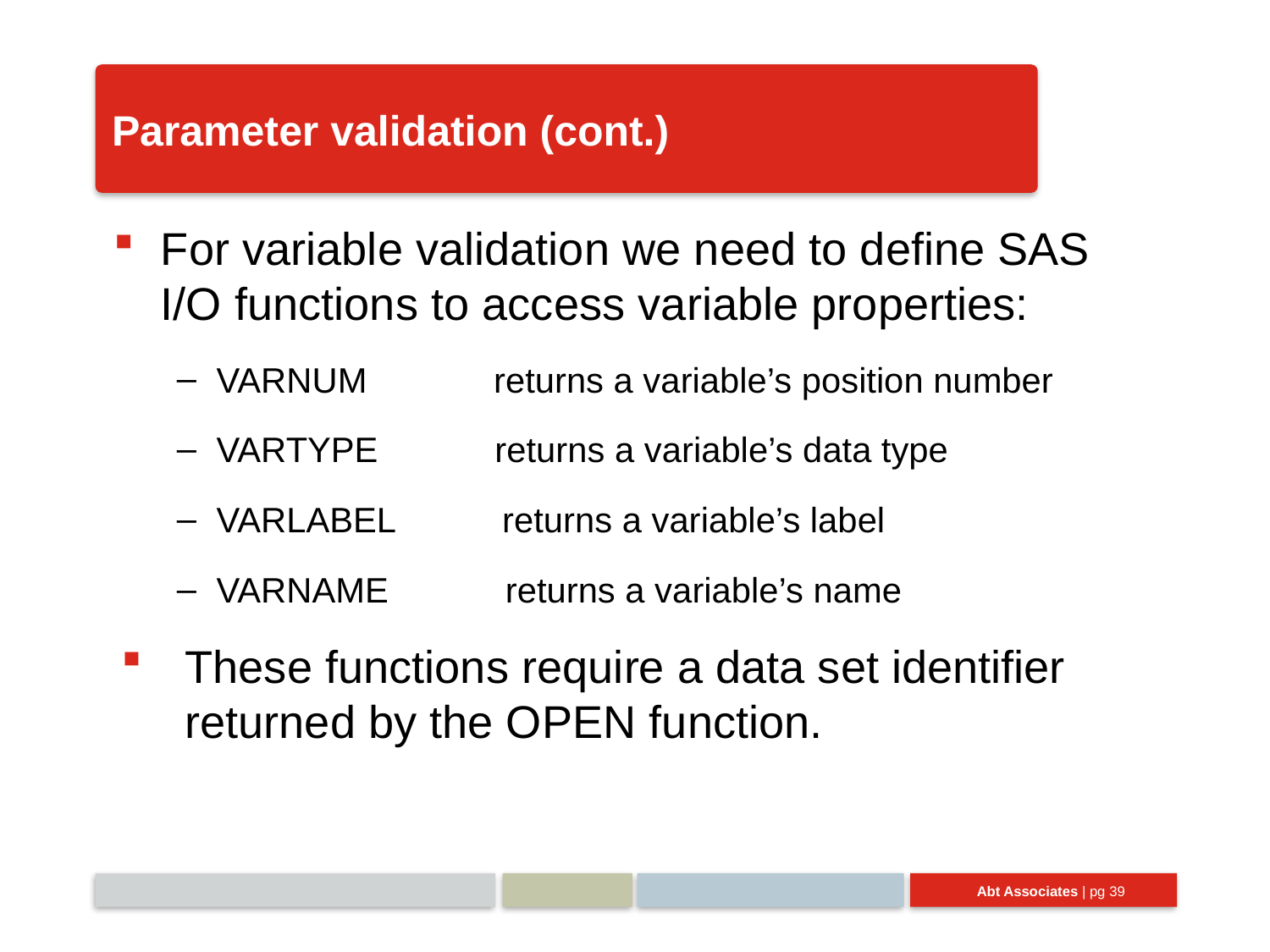

# Parameter validation (cont.)
For variable validation we need to define SAS I/O functions to access variable properties:
VARNUM             returns a variable’s position number
VARTYPE            returns a variable’s data type
VARLABEL           returns a variable’s label
VARNAME            returns a variable’s name
These functions require a data set identifier returned by the OPEN function.